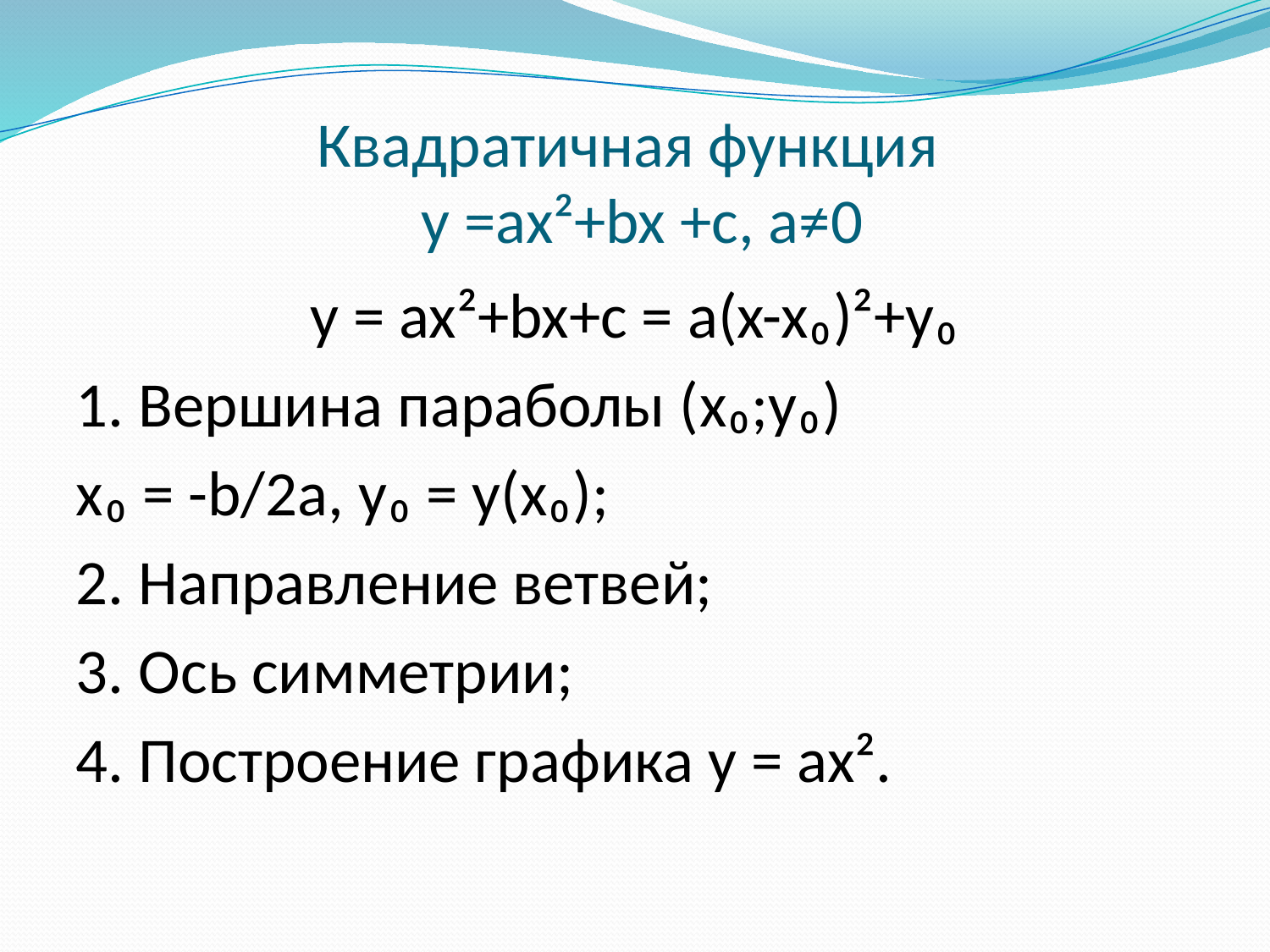

# Квадратичная функция у =ax²+bx +c, a≠0
y = ax²+bx+c = a(x-x₀)²+y₀
1. Вершина параболы (x₀;y₀)
x₀ = -b/2a, y₀ = y(x₀);
2. Направление ветвей;
3. Ось симметрии;
4. Построение графика у = ах².